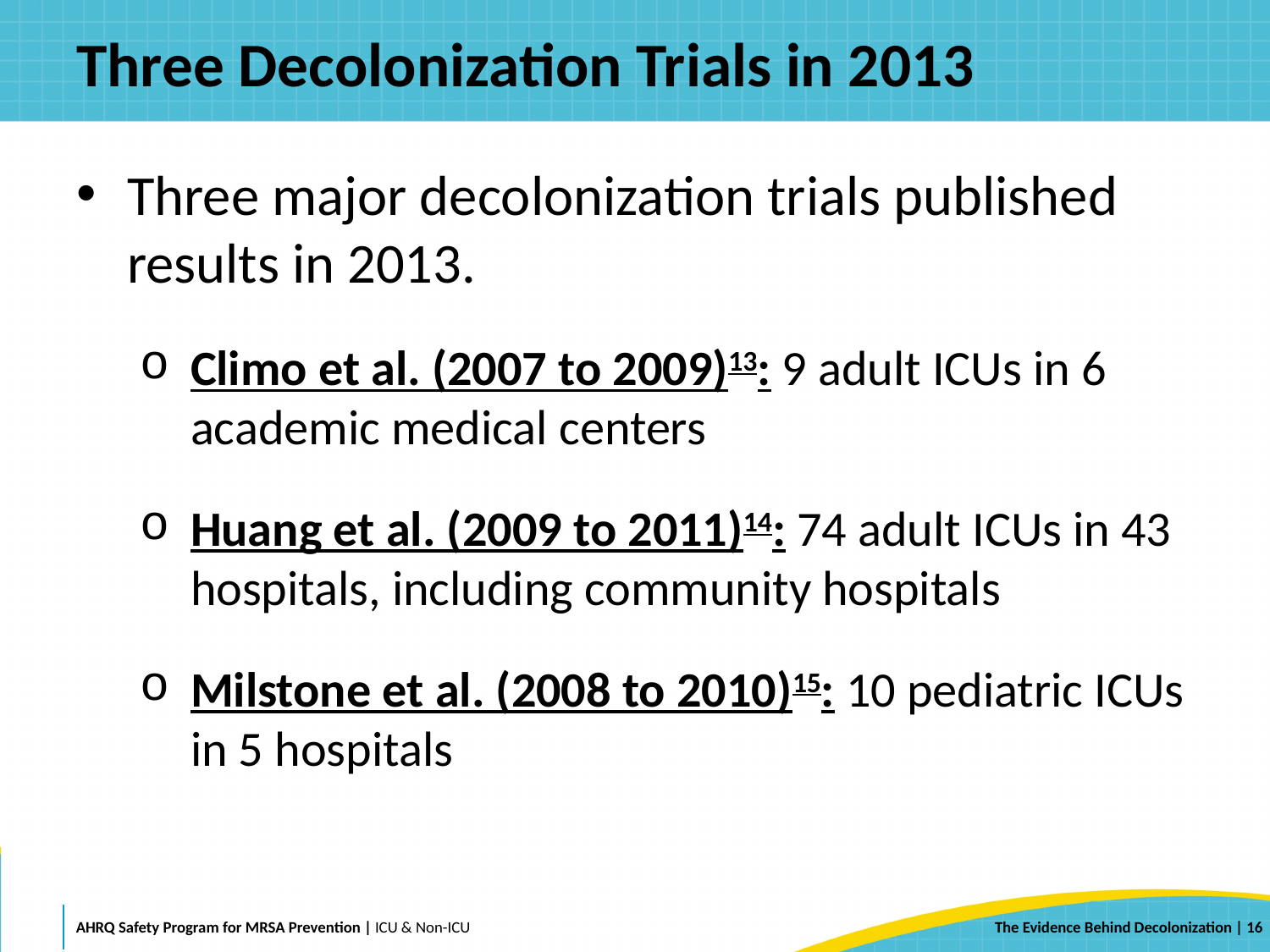

# Three Decolonization Trials in 2013
Three major decolonization trials published results in 2013.
Climo et al. (2007 to 2009)13: 9 adult ICUs in 6 academic medical centers
Huang et al. (2009 to 2011)14: 74 adult ICUs in 43 hospitals, including community hospitals
Milstone et al. (2008 to 2010)15: 10 pediatric ICUs in 5 hospitals
 | 16